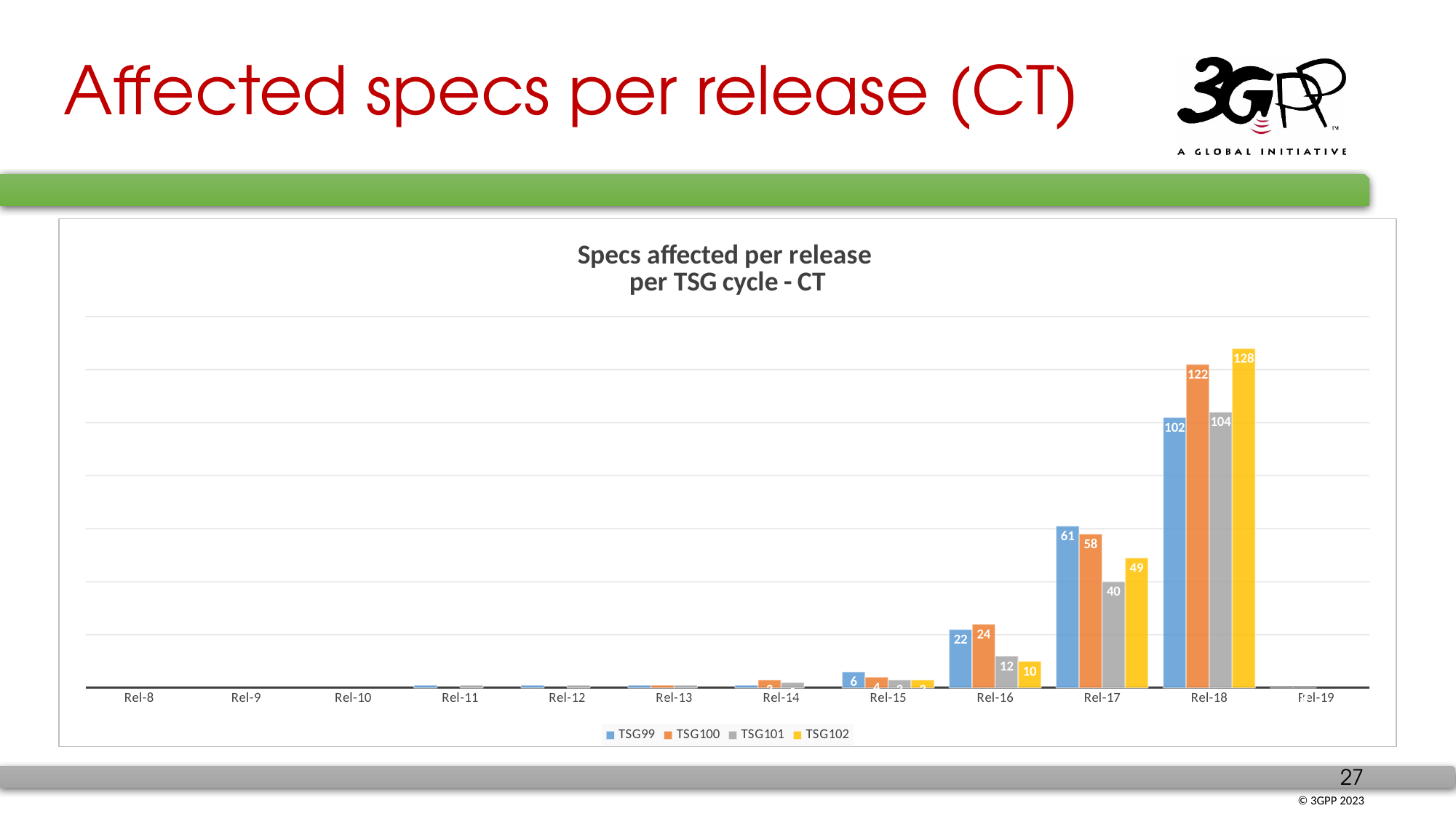

# Affected specs per release (CT)

### Chart: Specs affected per release per TSG cycle - CT

| Category | TSG99 | TSG100 | TSG101 | TSG102 |
|---|---|---|---|---|
| Rel-8 | None | None | None | None |
| Rel-9 | None | None | None | None |
| Rel-10 | None | None | None | None |
| Rel-11 | 1.0 | None | 1.0 | None |
| Rel-12 | 1.0 | None | 1.0 | None |
| Rel-13 | 1.0 | 1.0 | 1.0 | None |
| Rel-14 | 1.0 | 3.0 | 2.0 | None |
| Rel-15 | 6.0 | 4.0 | 3.0 | 3.0 |
| Rel-16 | 22.0 | 24.0 | 12.0 | 10.0 |
| Rel-17 | 61.0 | 58.0 | 40.0 | 49.0 |
| Rel-18 | 102.0 | 122.0 | 104.0 | 128.0 |
| Rel-19 | 0.0 | 0.0 | None | None |